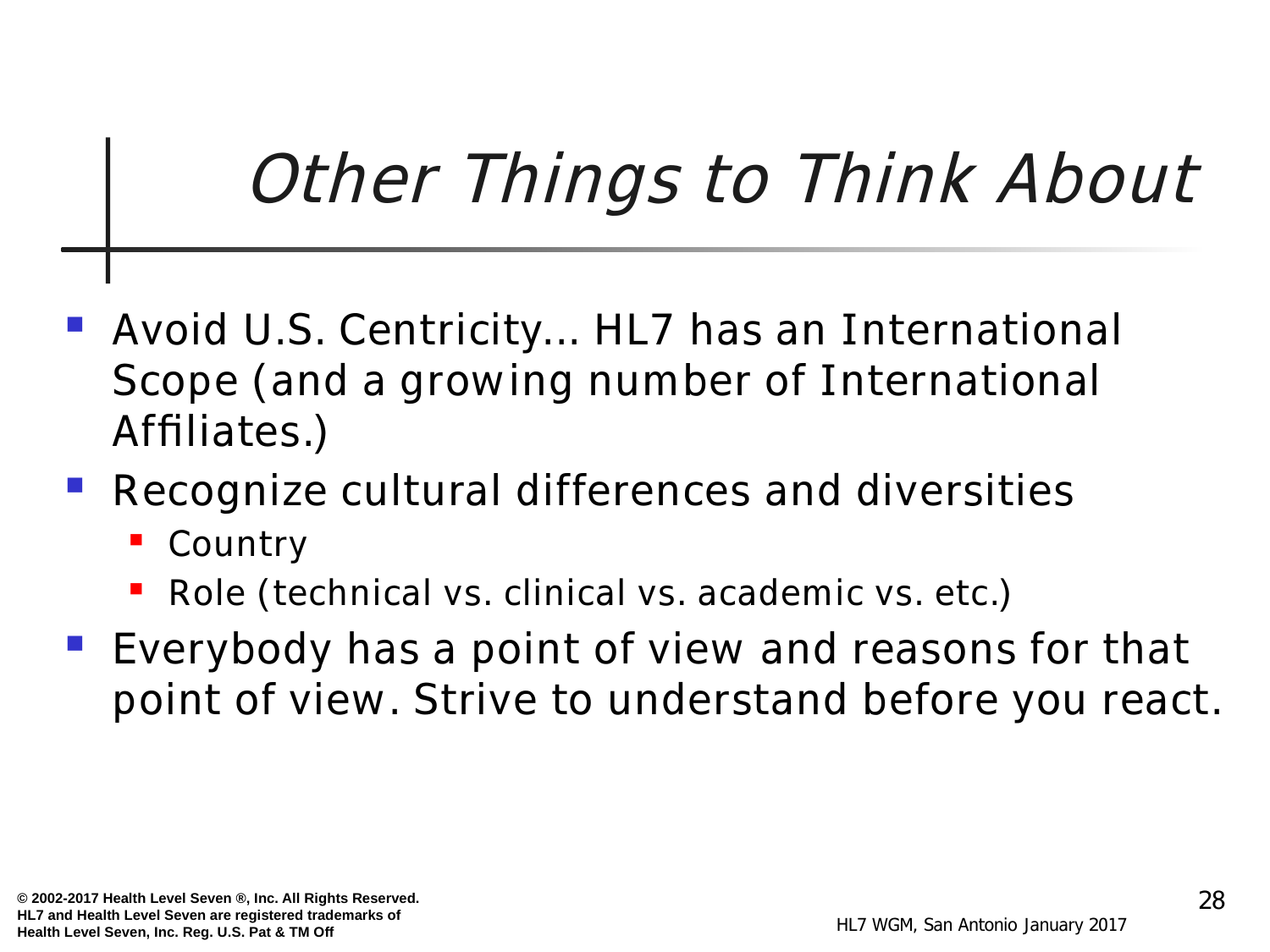

# Other Things to Think About
Avoid U.S. Centricity... HL7 has an International Scope (and a growing number of International Affiliates.)
Recognize cultural differences and diversities
Country
Role (technical vs. clinical vs. academic vs. etc.)
Everybody has a point of view and reasons for that point of view. Strive to understand before you react.
28